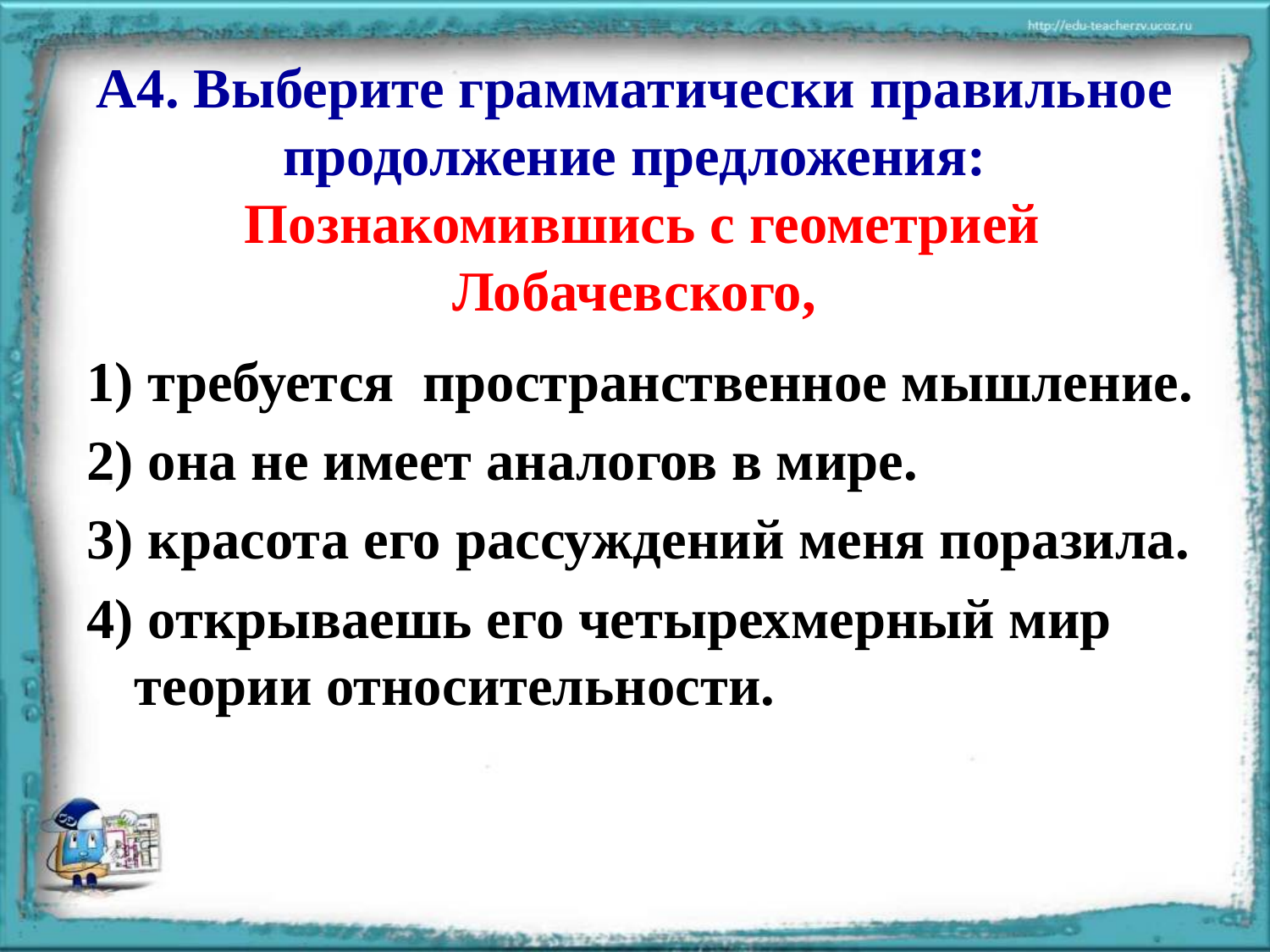

# А4. Выберите грамматически правильное продолжение предложения: Познакомившись с геометрией Лобачевского,
1) требуется  пространственное мышление.
2) она не имеет аналогов в мире.
3) красота его рассуждений меня поразила.
4) открываешь его четырехмерный мир теории относительности.